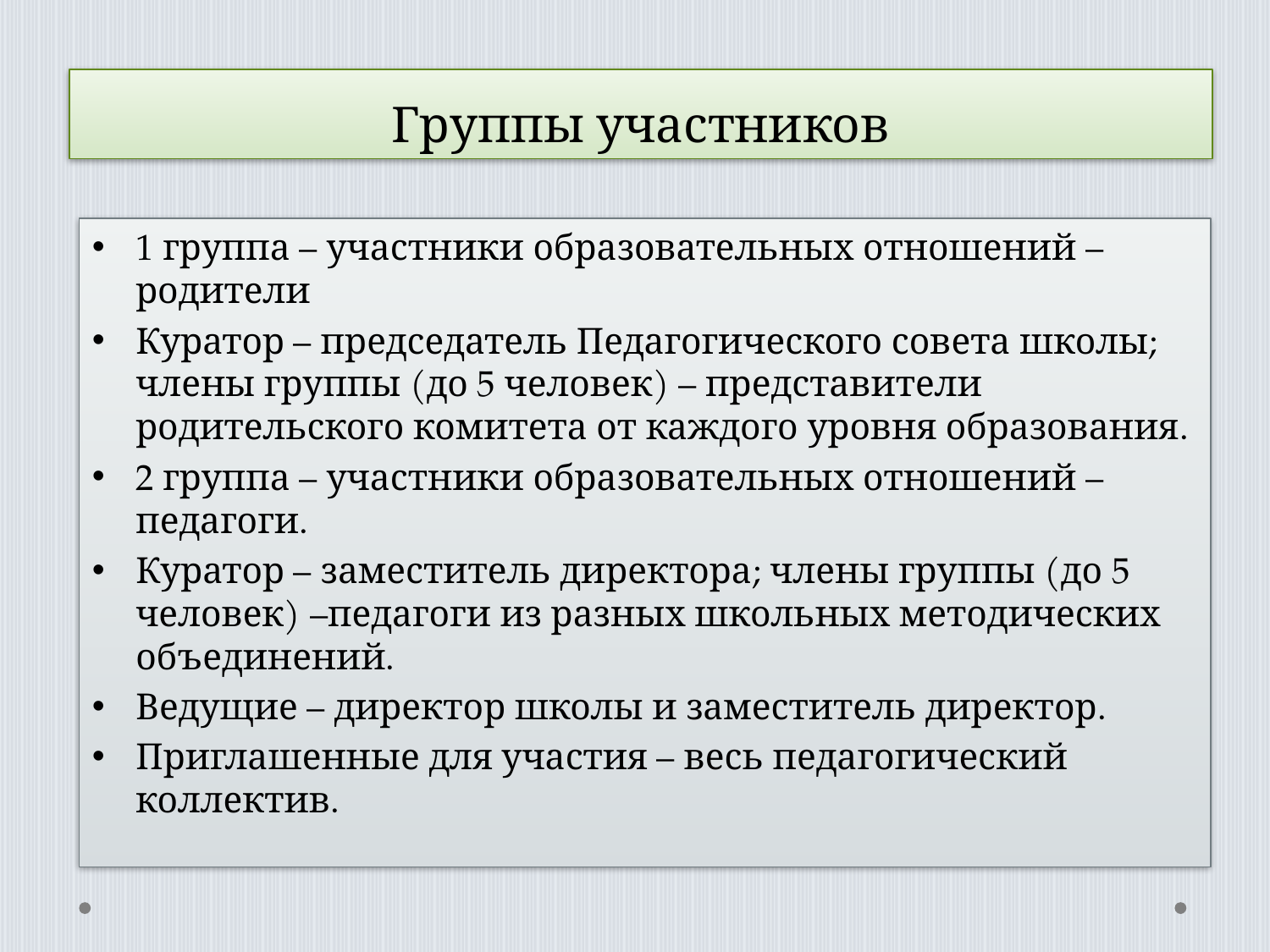

Группы участников
1 группа – участники образовательных отношений – родители
Куратор – председатель Педагогического совета школы; члены группы (до 5 человек) – представители родительского комитета от каждого уровня образования.
2 группа – участники образовательных отношений – педагоги.
Куратор – заместитель директора; члены группы (до 5 человек) –педагоги из разных школьных методических объединений.
Ведущие – директор школы и заместитель директор.
Приглашенные для участия – весь педагогический коллектив.